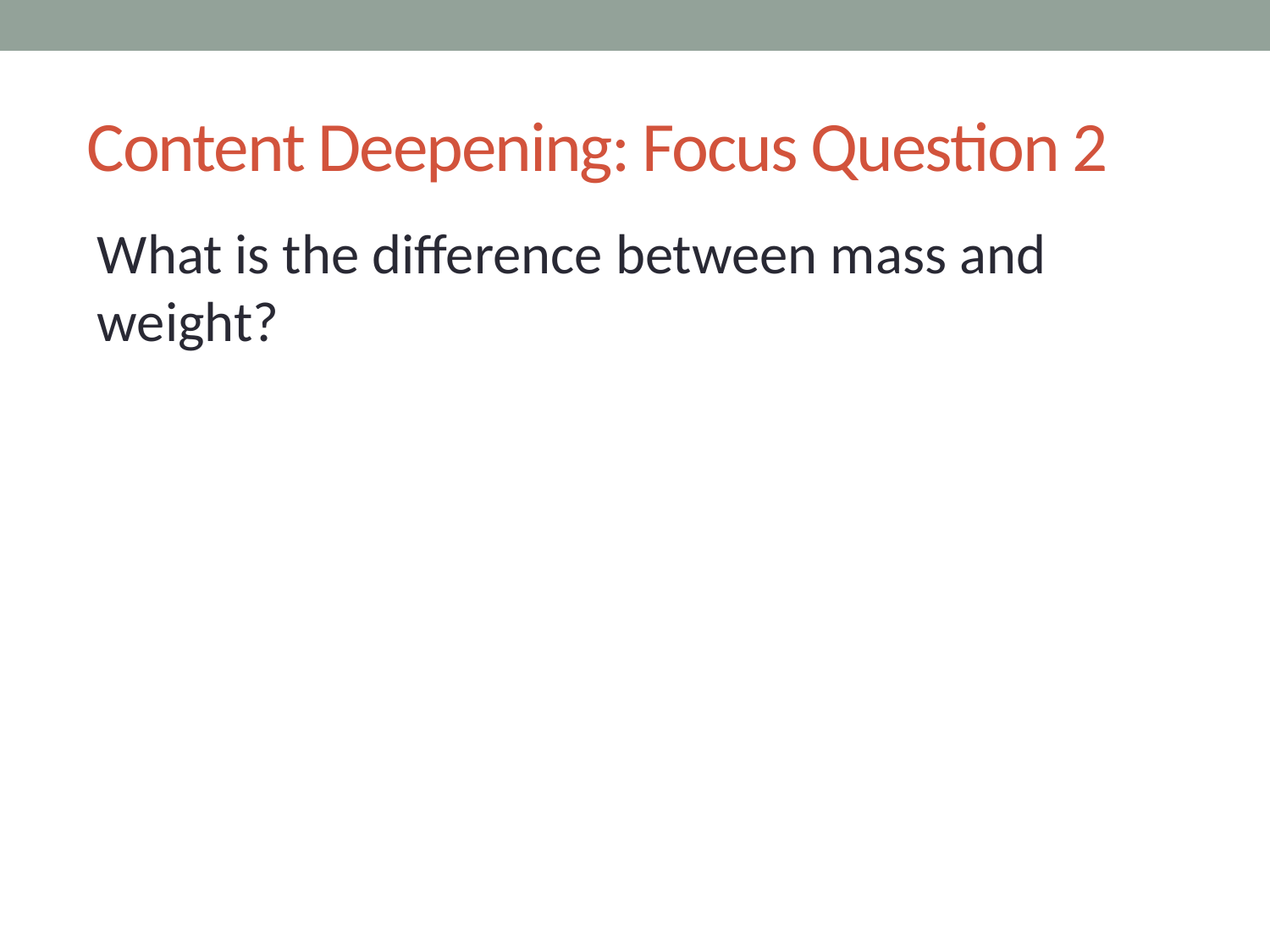

# Content Deepening: Focus Question 2
What is the difference between mass and weight?